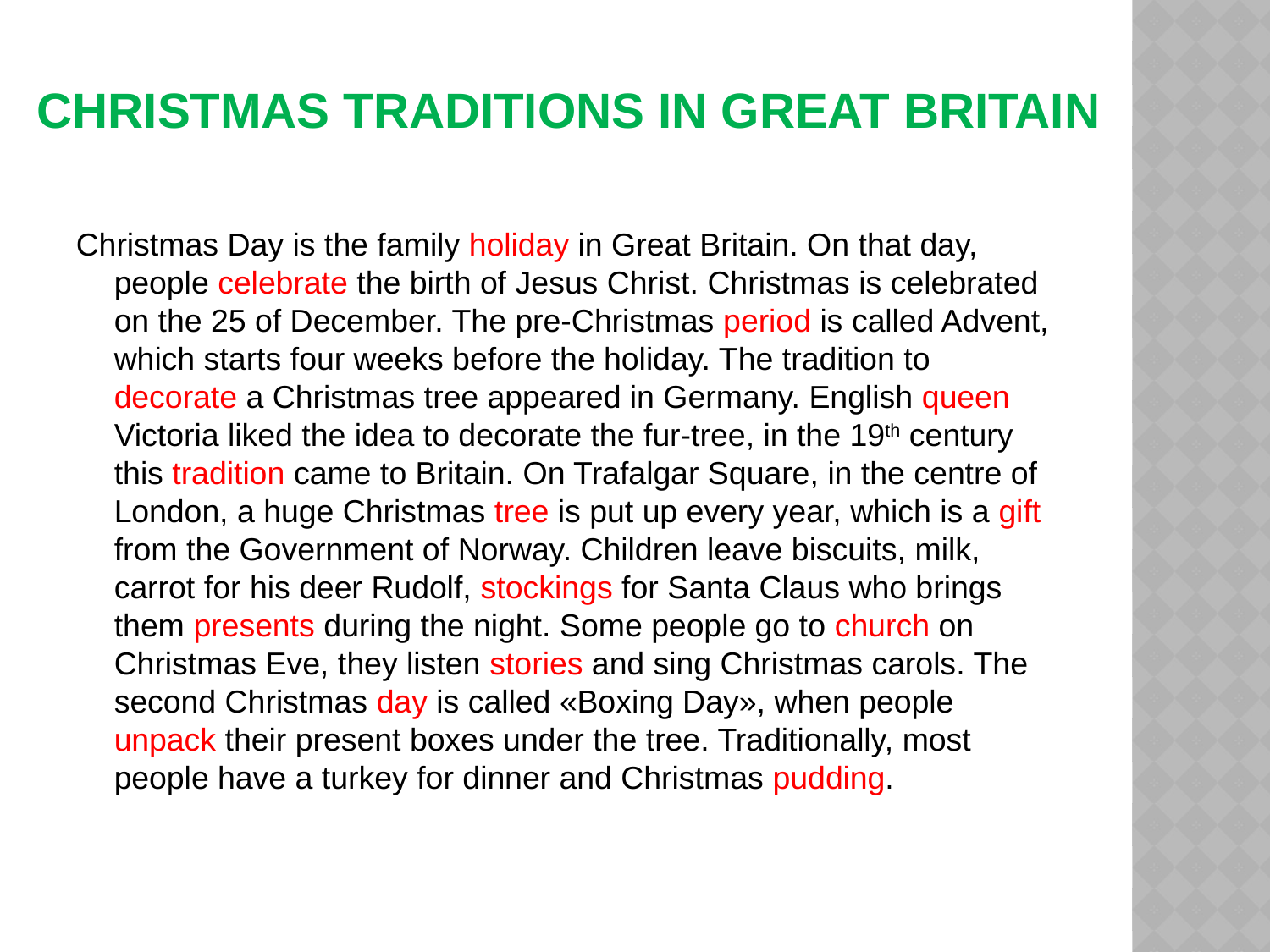

#
CHRISTMAS TRADITIONS IN GREAT BRITAIN
Christmas Day is the family holiday in Great Britain. On that day, people celebrate the birth of Jesus Christ. Christmas is celebrated on the 25 of December. The pre-Christmas period is called Advent, which starts four weeks before the holiday. The tradition to decorate a Christmas tree appeared in Germany. English queen Victoria liked the idea to decorate the fur-tree, in the 19th century this tradition came to Britain. On Trafalgar Square, in the centre of London, a huge Christmas tree is put up every year, which is a gift from the Government of Norway. Children leave biscuits, milk, carrot for his deer Rudolf, stockings for Santa Claus who brings them presents during the night. Some people go to church on Christmas Eve, they listen stories and sing Christmas carols. The second Christmas day is called «Boxing Day», when people unpack their present boxes under the tree. Traditionally, most people have a turkey for dinner and Christmas pudding.